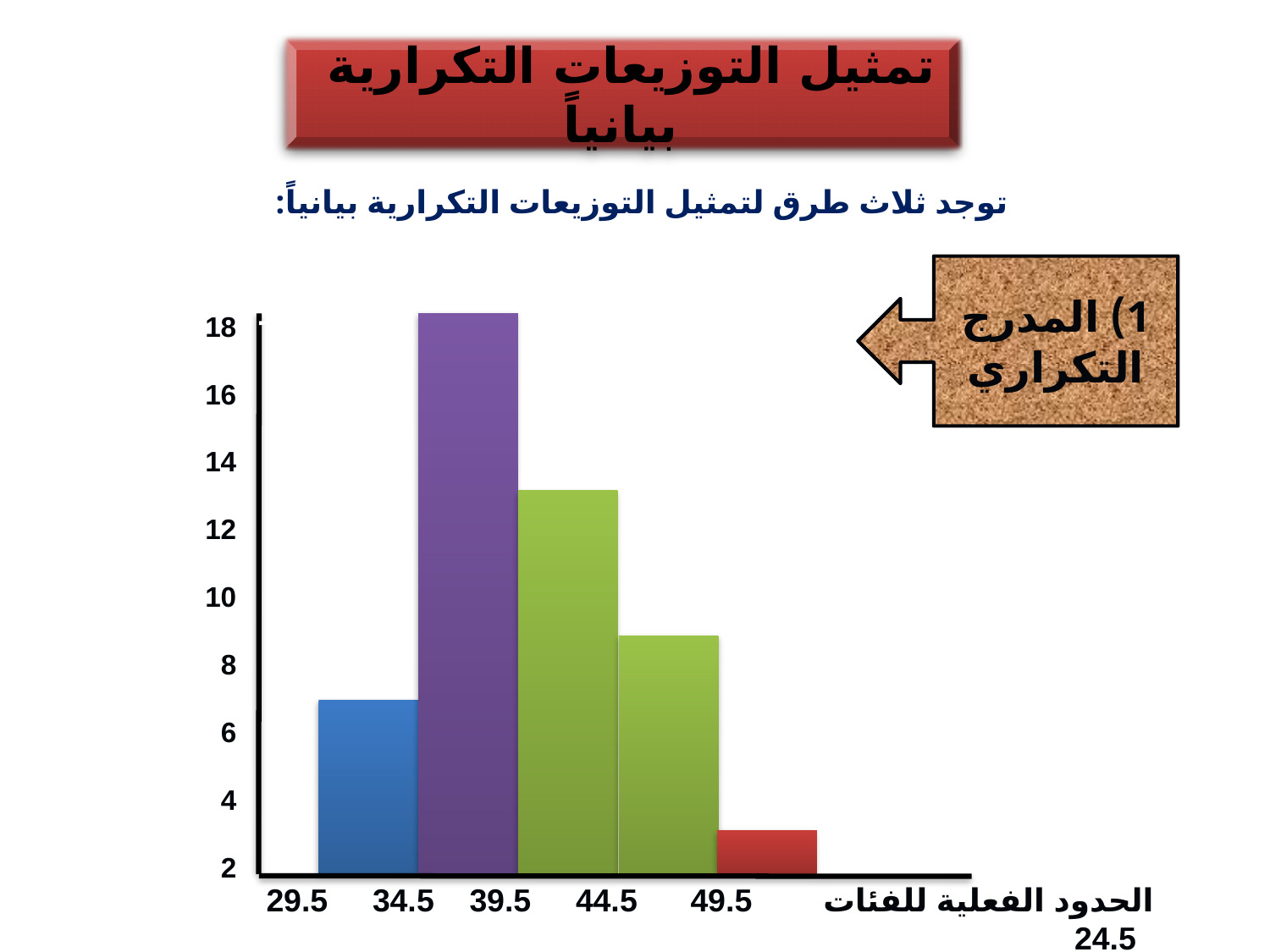

تمثيل التوزيعات التكرارية بيانياً
توجد ثلاث طرق لتمثيل التوزيعات التكرارية بيانياً:
التكرار
1) المدرج التكراري
18

16

14

12

10

8

6

4

2

الحدود الفعلية للفئات        49.5      44.5     39.5    34.5     29.5     24.5